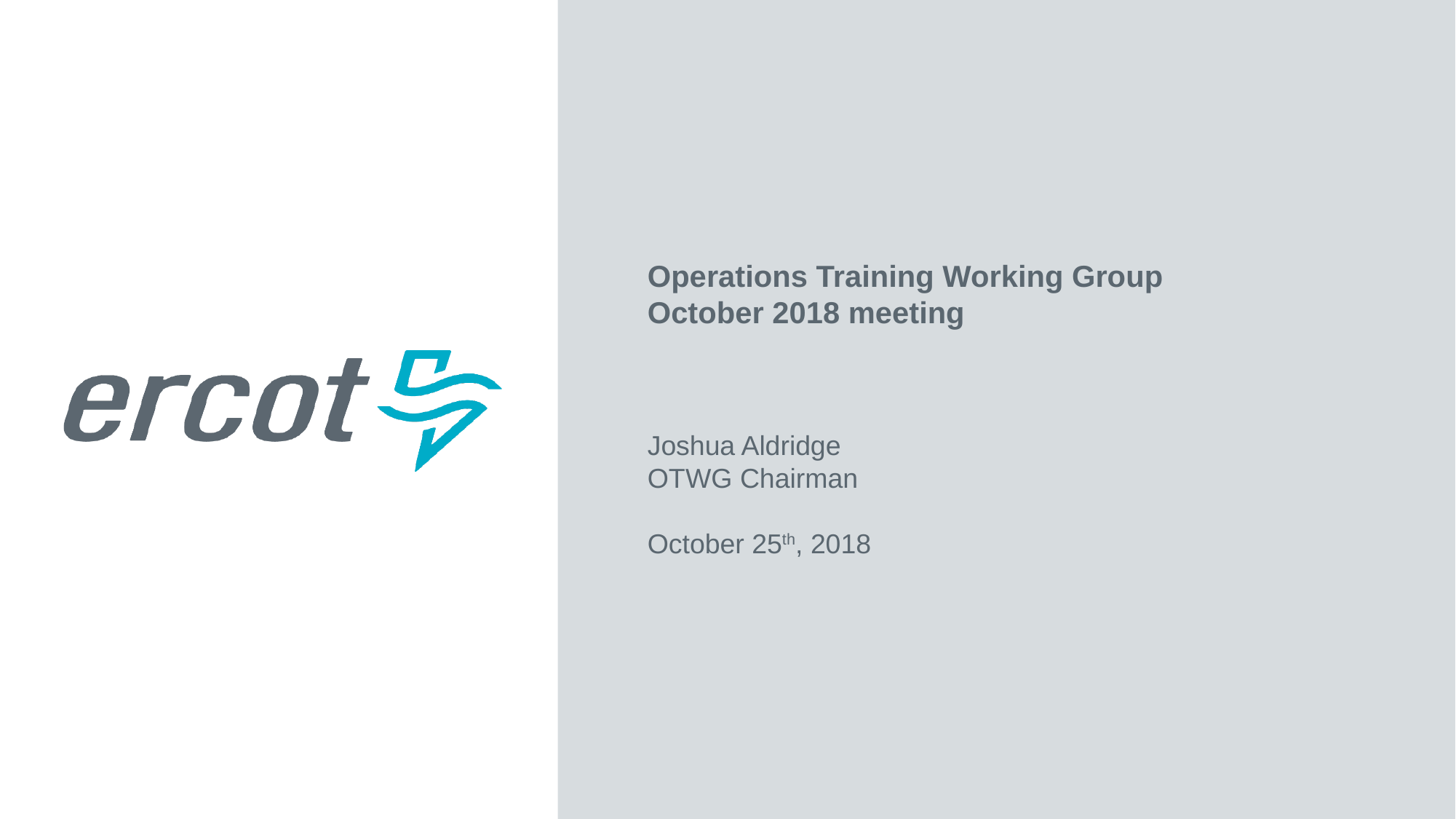

Operations Training Working Group
October 2018 meeting

Joshua Aldridge
OTWG Chairman

October 25th, 2018